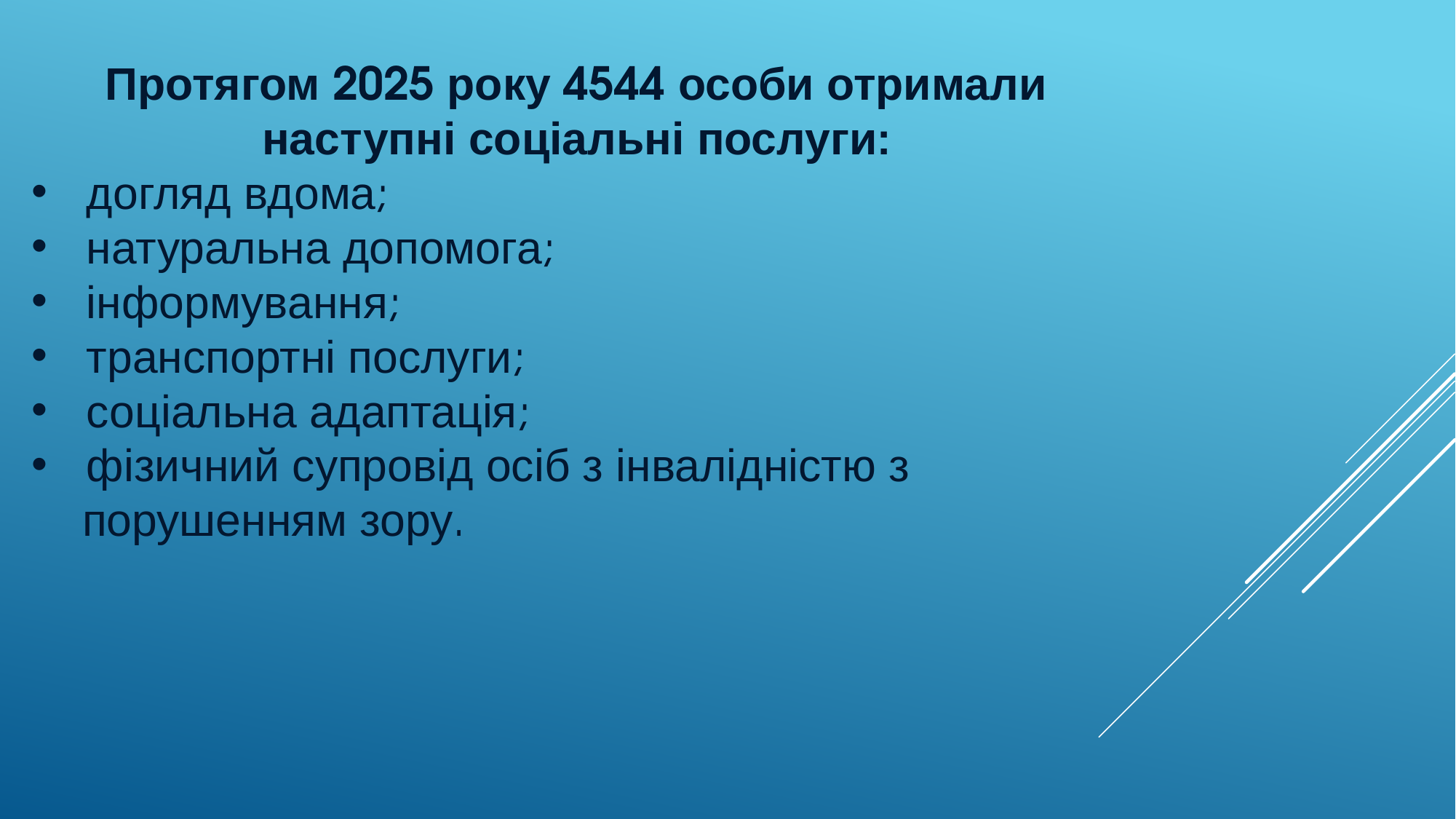

Протягом 2025 року 4544 особи отримали наступні соціальні послуги:
догляд вдома;
натуральна допомога;
інформування;
транспортні послуги;
соціальна адаптація;
фізичний супровід осіб з інвалідністю з
    порушенням зору.